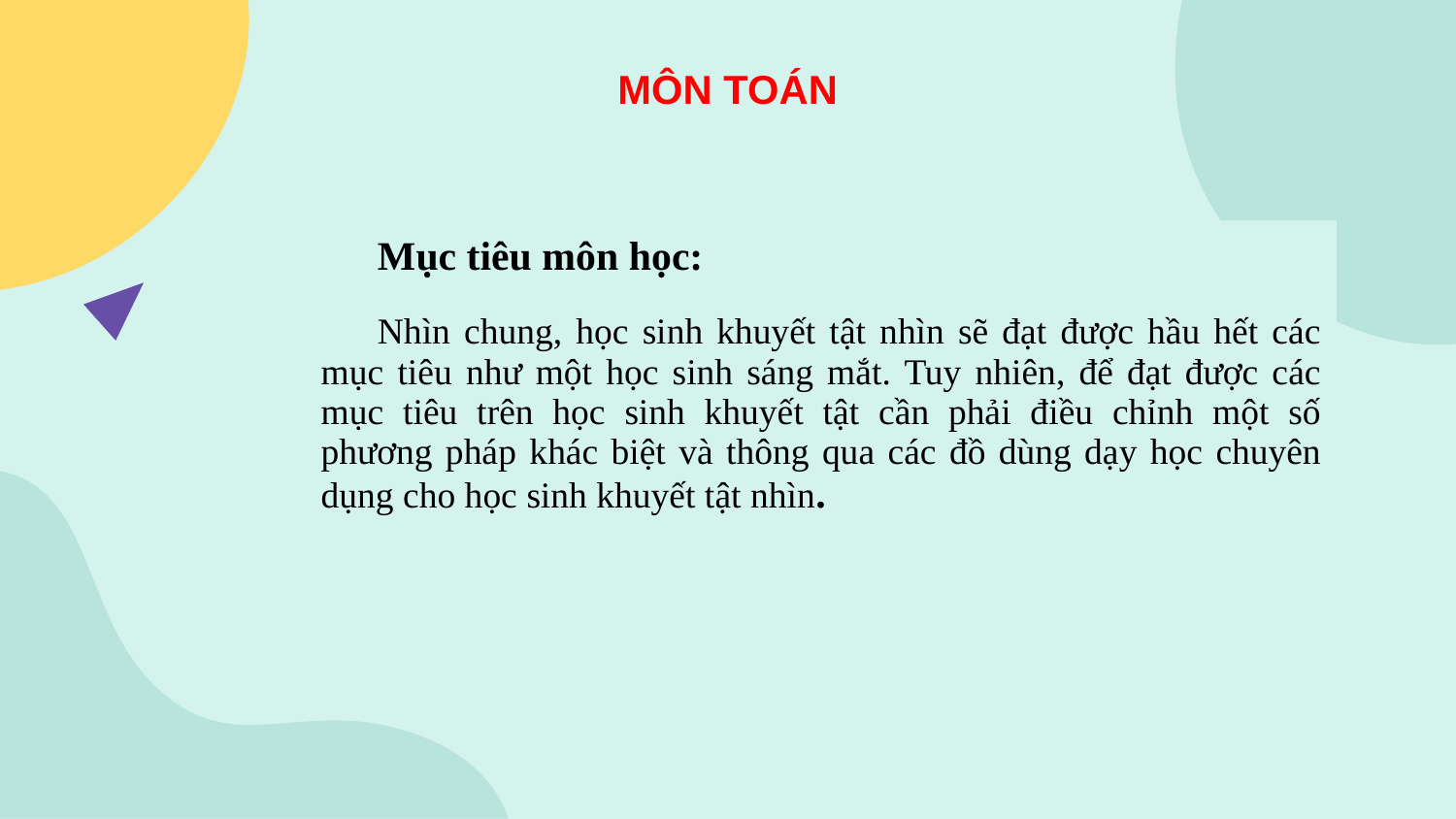

MÔN TOÁN
Mục tiêu môn học:
Nhìn chung, học sinh khuyết tật nhìn sẽ đạt được hầu hết các mục tiêu như một học sinh sáng mắt. Tuy nhiên, để đạt được các mục tiêu trên học sinh khuyết tật cần phải điều chỉnh một số phương pháp khác biệt và thông qua các đồ dùng dạy học chuyên dụng cho học sinh khuyết tật nhìn.